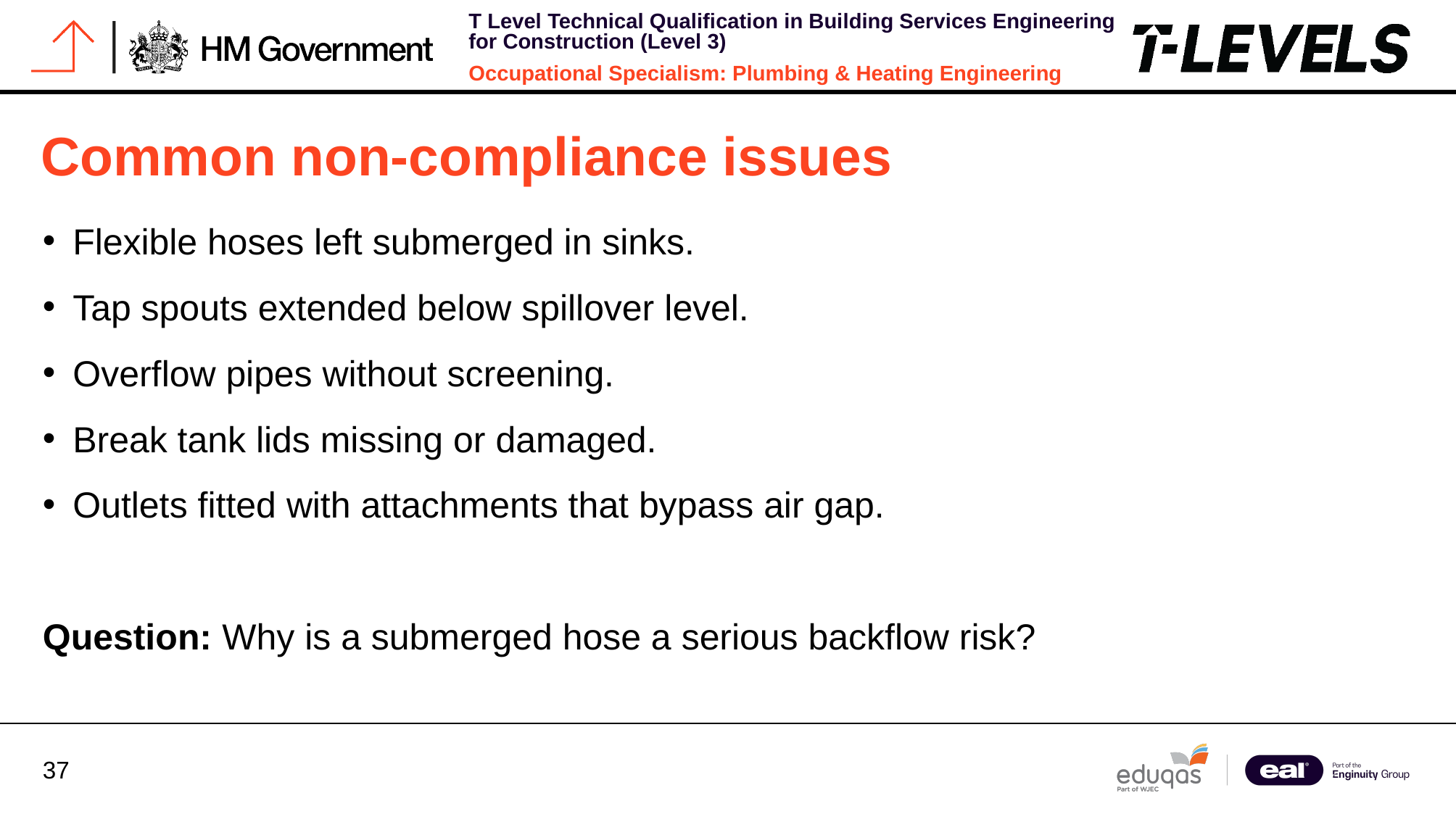

# Common non-compliance issues
Flexible hoses left submerged in sinks.
Tap spouts extended below spillover level.
Overflow pipes without screening.
Break tank lids missing or damaged.
Outlets fitted with attachments that bypass air gap.

Question: Why is a submerged hose a serious backflow risk?